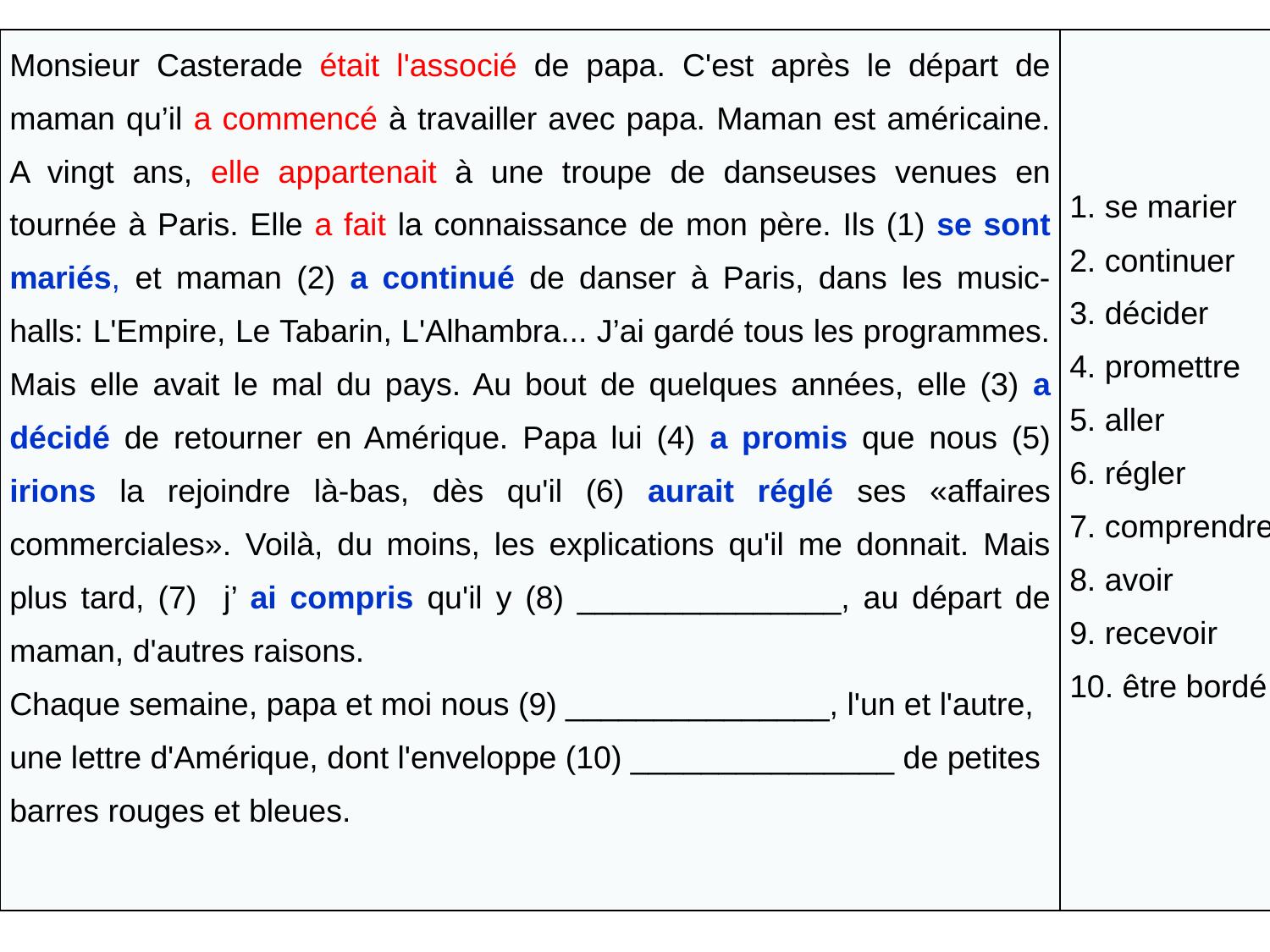

| Monsieur Casterade était l'associé de papa. C'est après le départ de maman qu’il a commencé à travailler avec papa. Maman est américaine. A vingt ans, elle appartenait à une troupe de danseuses venues en tournée à Paris. Elle a fait la connaissance de mon père. Ils (1) se sont mariés, et maman (2) a continué de danser à Paris, dans les music-halls: L'Empire, Le Tabarin, L'Alhambra... J’ai gardé tous les programmes. Mais elle avait le mal du pays. Au bout de quelques années, elle (3) a décidé de retourner en Amérique. Papa lui (4) a promis que nous (5) irions la rejoindre là-bas, dès qu'il (6) aurait réglé ses «affaires commerciales». Voilà, du moins, les explications qu'il me donnait. Mais plus tard, (7) j’ ai compris qu'il y (8) \_\_\_\_\_\_\_\_\_\_\_\_\_\_\_, au départ de maman, d'autres raisons. Chaque semaine, papa et moi nous (9) \_\_\_\_\_\_\_\_\_\_\_\_\_\_\_, l'un et l'autre, une lettre d'Amérique, dont l'enveloppe (10) \_\_\_\_\_\_\_\_\_\_\_\_\_\_\_ de petites barres rouges et bleues. | 1. se marier 2. continuer 3. décider 4. promettre 5. aller 6. régler 7. comprendre 8. avoir 9. recevoir 10. être bordé |
| --- | --- |